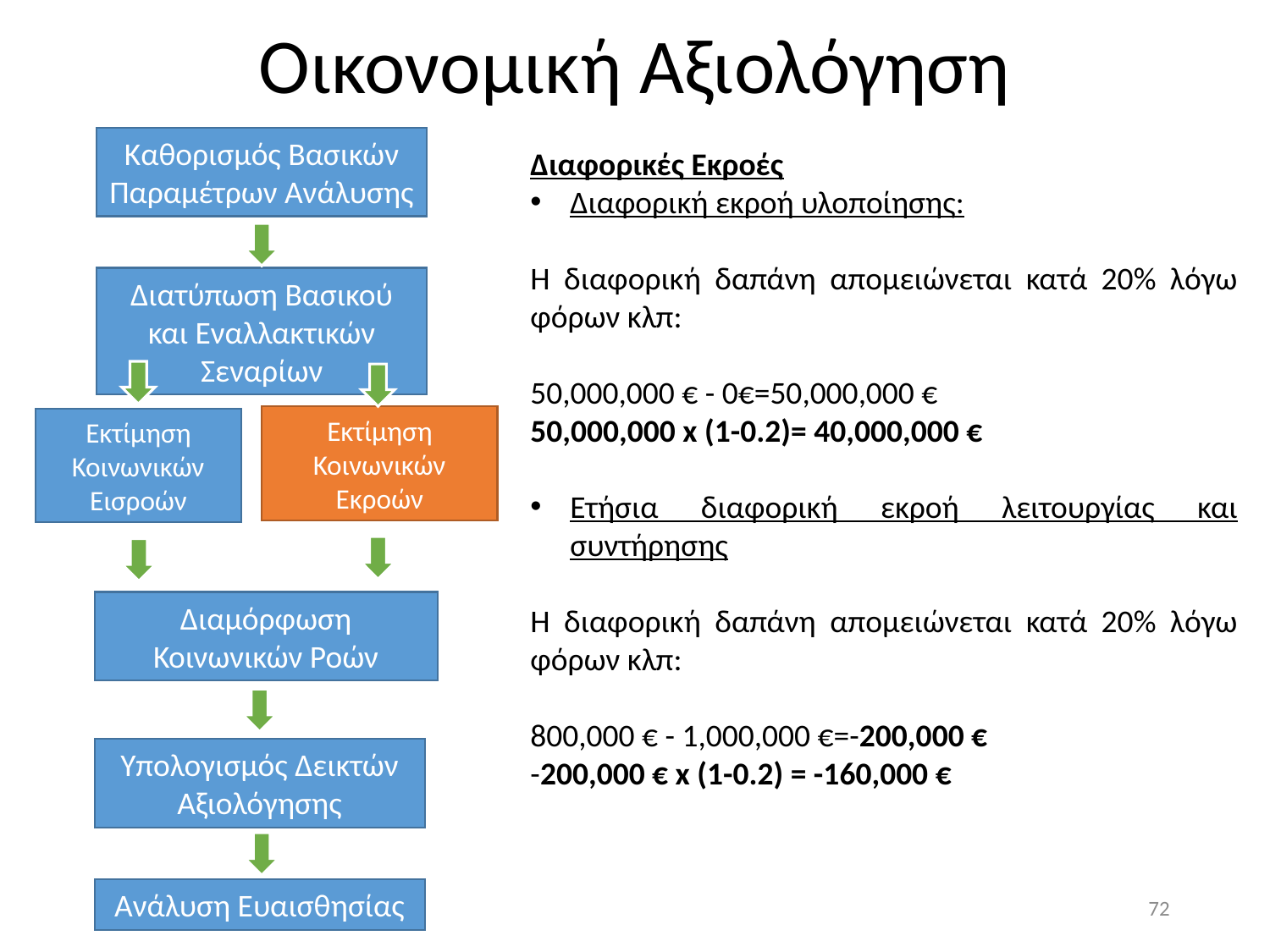

# Οικονομική Αξιολόγηση
Καθορισμός Βασικών Παραμέτρων Ανάλυσης

Διατύπωση Βασικού και Εναλλακτικών Σεναρίων

Εκτίμηση Κοινωνικών Εκροών
Εκτίμηση Κοινωνικών Εισροών

Διαμόρφωση Κοινωνικών Ροών

Υπολογισμός Δεικτών Αξιολόγησης

Ανάλυση Ευαισθησίας
Διαφορικές Εκροές
Διαφορική εκροή υλοποίησης:

Η διαφορική δαπάνη απομειώνεται κατά 20% λόγω φόρων κλπ:

50,000,000 € - 0€=50,000,000 €
50,000,000 x (1-0.2)= 40,000,000 €

Ετήσια διαφορική εκροή λειτουργίας και συντήρησης

Η διαφορική δαπάνη απομειώνεται κατά 20% λόγω φόρων κλπ:

800,000 € - 1,000,000 €=-200,000 €
-200,000 € x (1-0.2) = -160,000 €
72